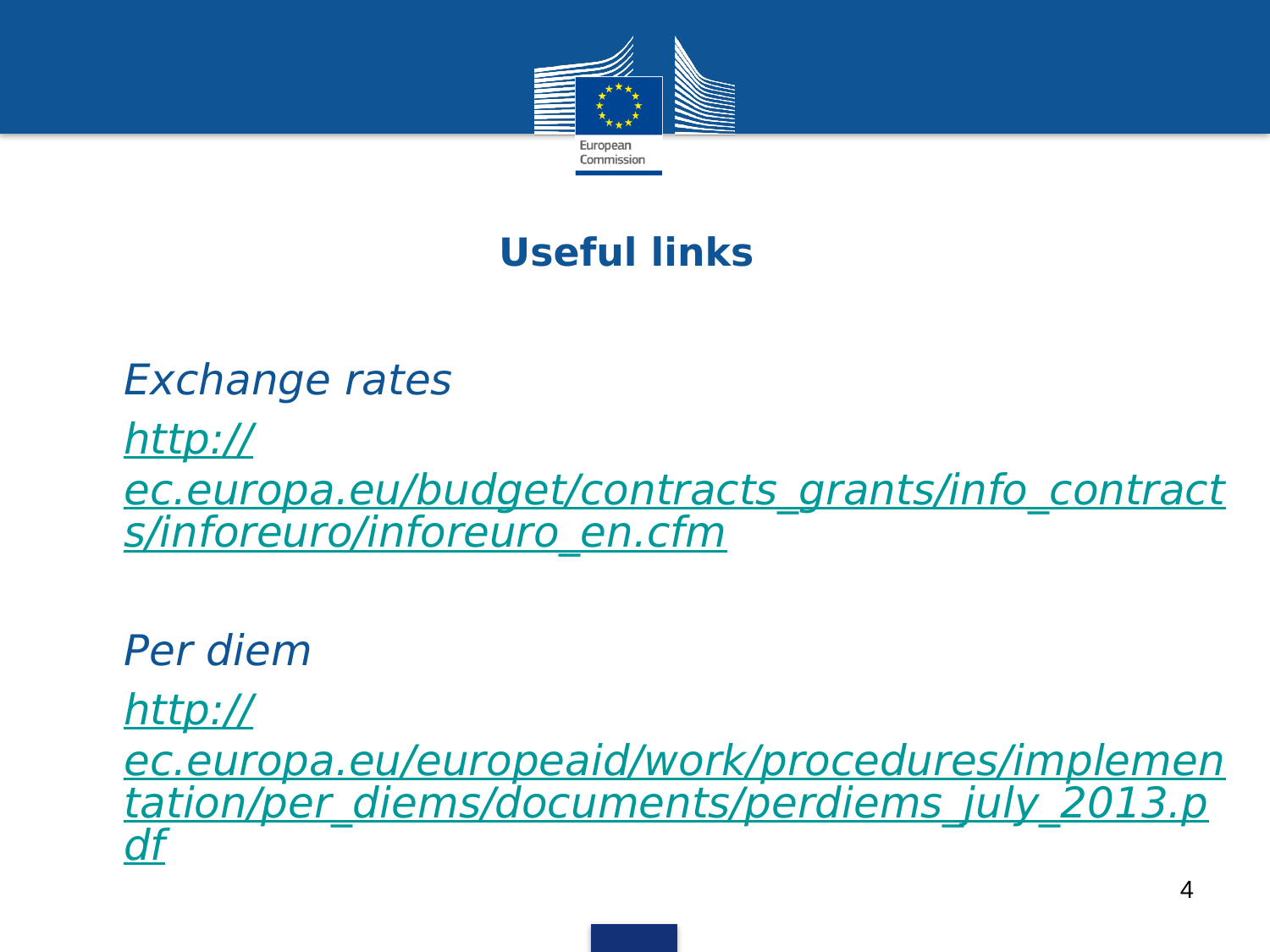

# Useful links
Exchange rates
http://ec.europa.eu/budget/contracts_grants/info_contracts/inforeuro/inforeuro_en.cfm

Per diem
http://ec.europa.eu/europeaid/work/procedures/implementation/per_diems/documents/perdiems_july_2013.pdf

4